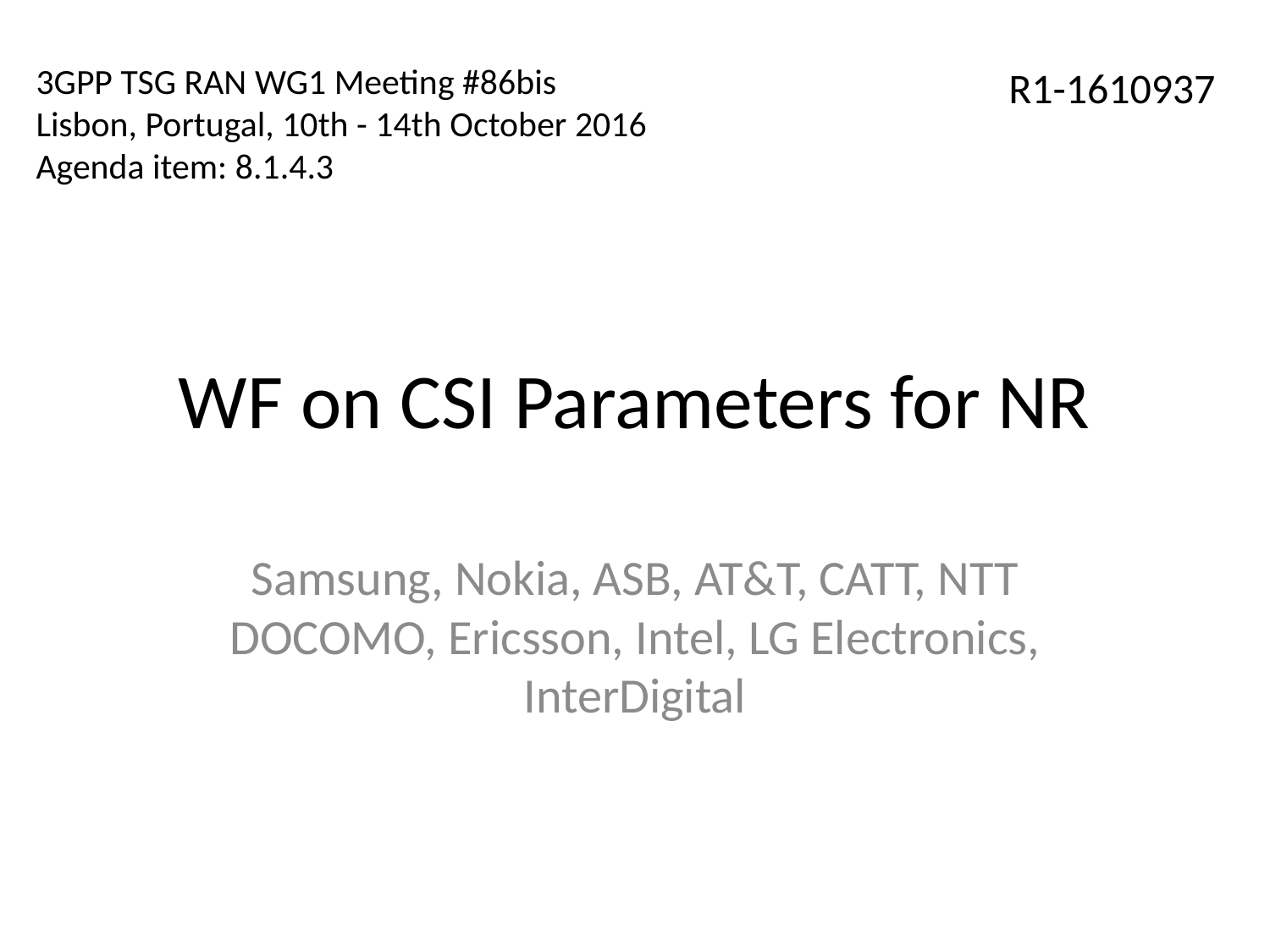

3GPP TSG RAN WG1 Meeting #86bis
Lisbon, Portugal, 10th - 14th October 2016
Agenda item: 8.1.4.3
R1-1610937
# WF on CSI Parameters for NR
Samsung, Nokia, ASB, AT&T, CATT, NTT DOCOMO, Ericsson, Intel, LG Electronics, InterDigital